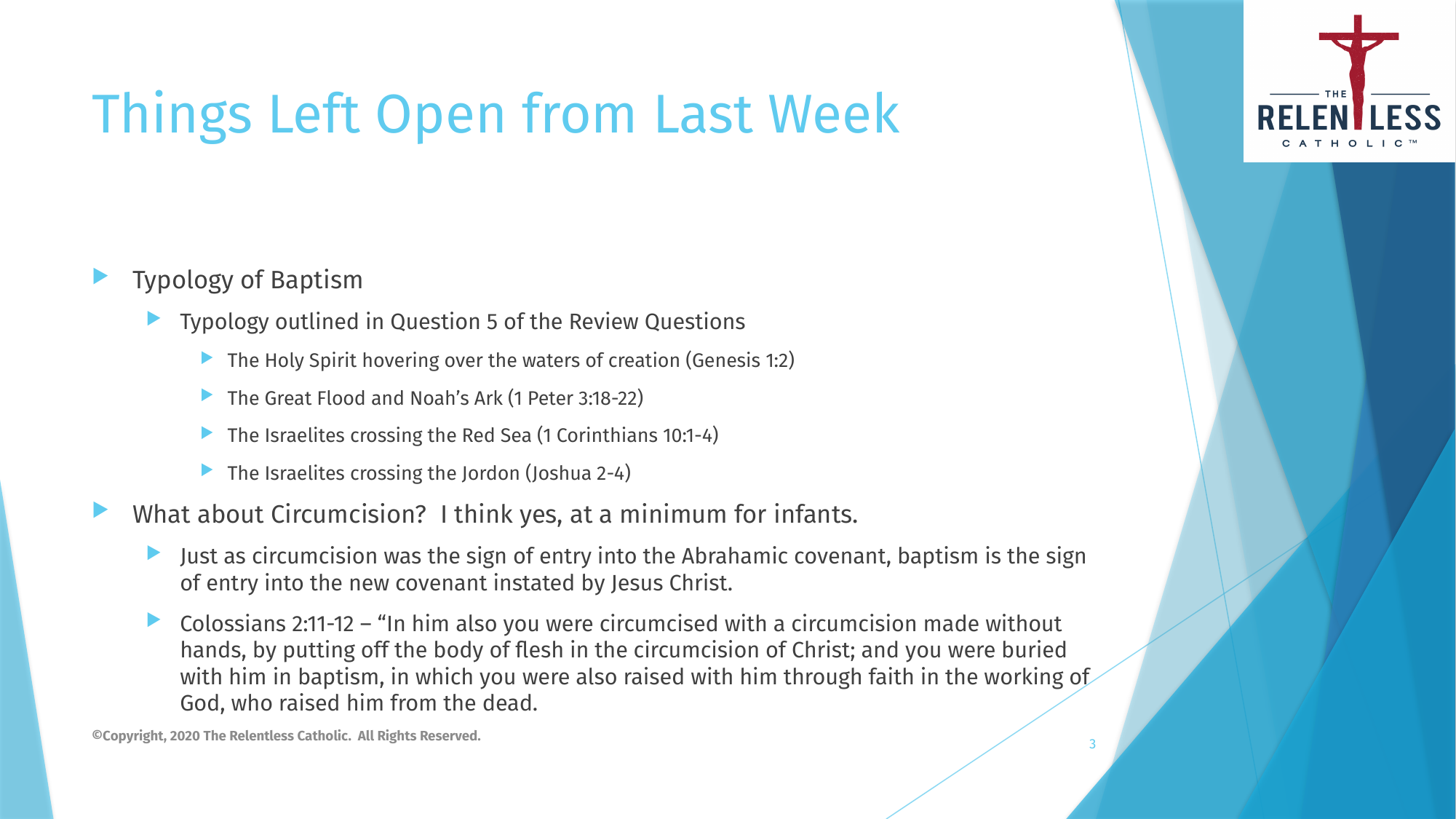

# Things Left Open from Last Week
Typology of Baptism
Typology outlined in Question 5 of the Review Questions
The Holy Spirit hovering over the waters of creation (Genesis 1:2)
The Great Flood and Noah’s Ark (1 Peter 3:18-22)
The Israelites crossing the Red Sea (1 Corinthians 10:1-4)
The Israelites crossing the Jordon (Joshua 2-4)
What about Circumcision?  I think yes, at a minimum for infants.
Just as circumcision was the sign of entry into the Abrahamic covenant, baptism is the sign of entry into the new covenant instated by Jesus Christ.
Colossians 2:11-12 – “In him also you were circumcised with a circumcision made without hands, by putting off the body of flesh in the circumcision of Christ; and you were buried with him in baptism, in which you were also raised with him through faith in the working of God, who raised him from the dead.

©Copyright, 2020 The Relentless Catholic.  All Rights Reserved.

3